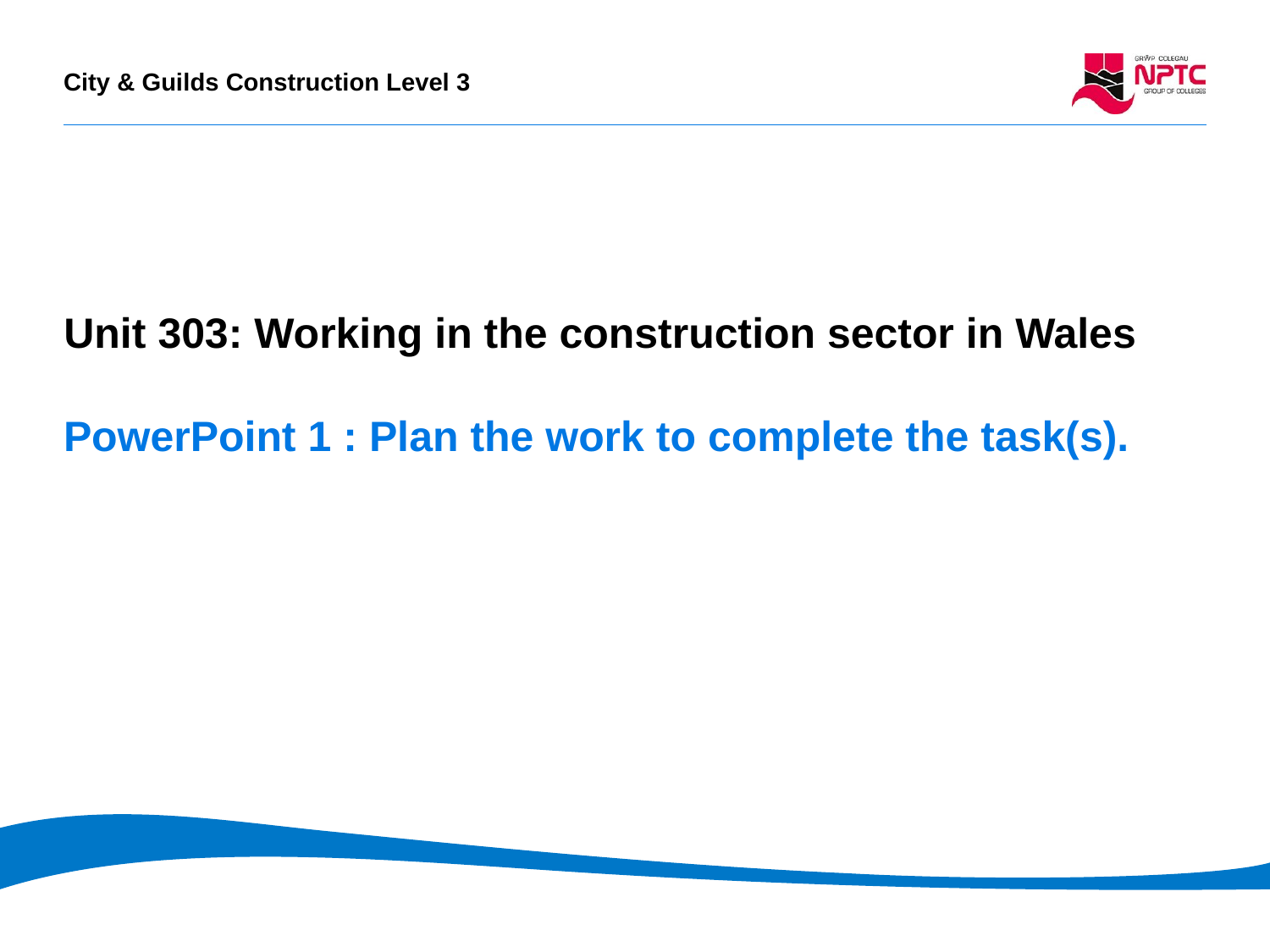

PowerPoint presentation 1.1
Unit 303: Working in the construction sector in Wales
Unit 101: Introduction to the Built Environment
# PowerPoint 1 : Plan the work to complete the task(s).